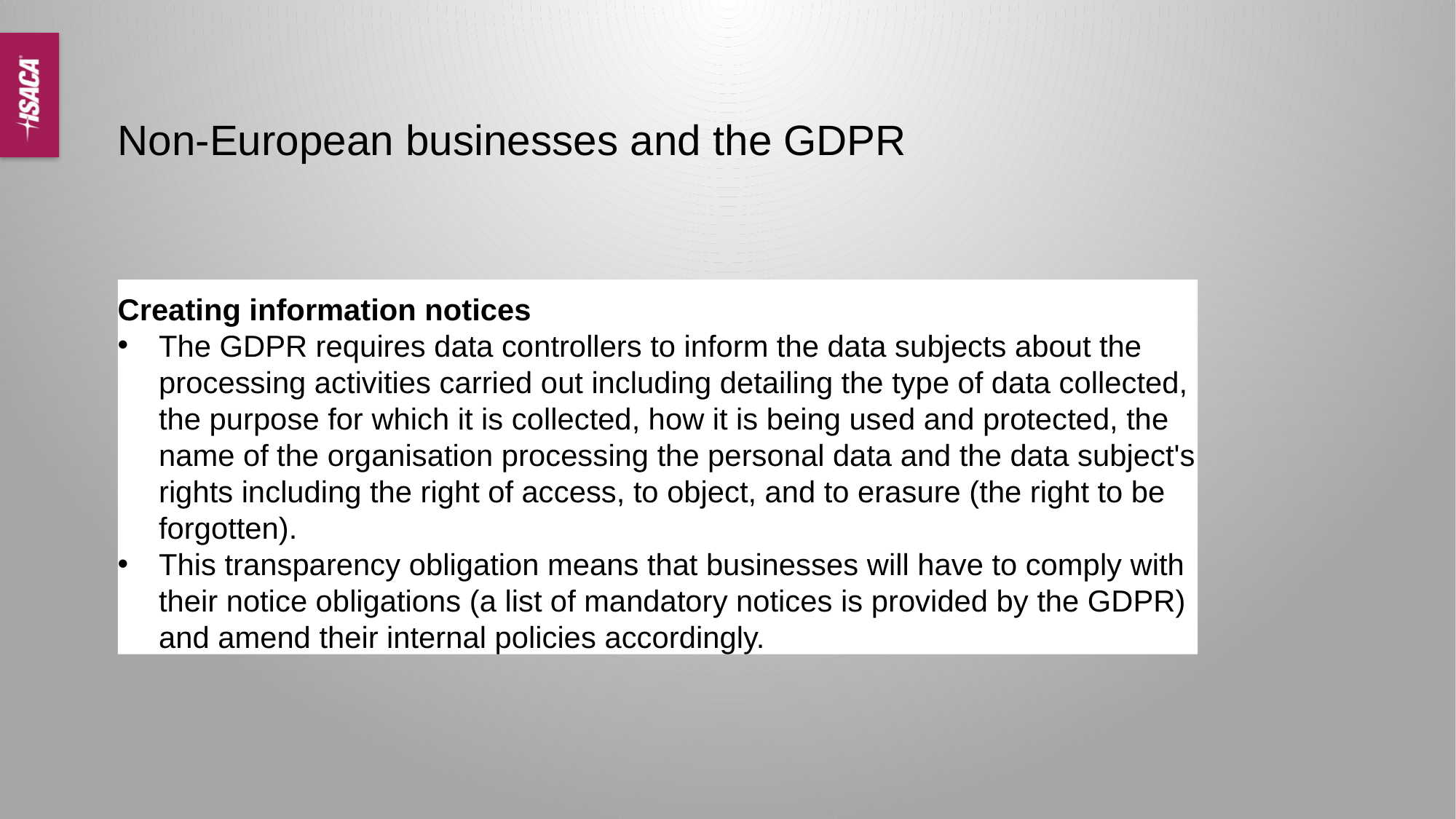

# Non-European businesses and the GDPR
Creating information notices
The GDPR requires data controllers to inform the data subjects about the processing activities carried out including detailing the type of data collected, the purpose for which it is collected, how it is being used and protected, the name of the organisation processing the personal data and the data subject's rights including the right of access, to object, and to erasure (the right to be forgotten).
This transparency obligation means that businesses will have to comply with their notice obligations (a list of mandatory notices is provided by the GDPR) and amend their internal policies accordingly.